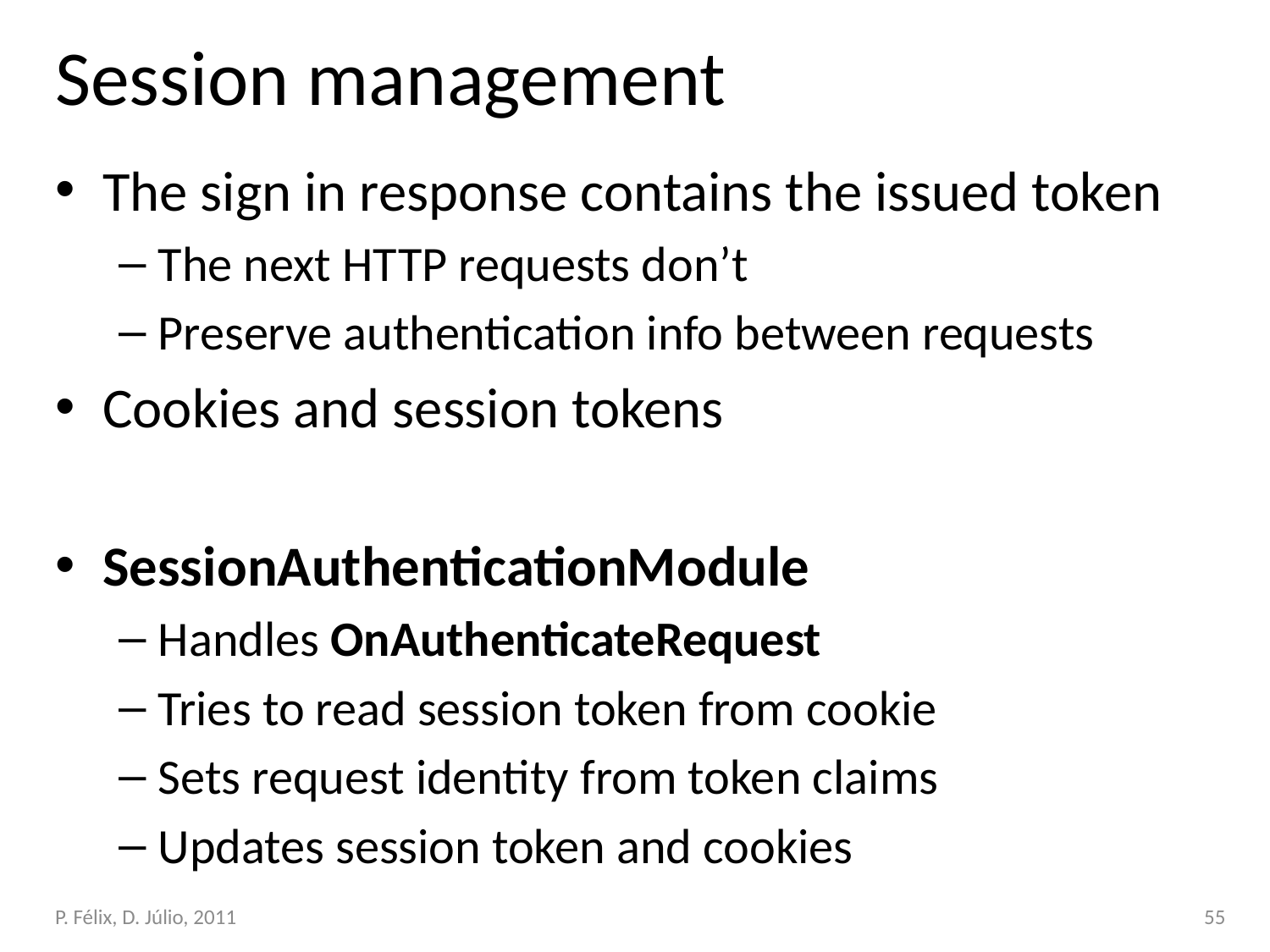

# Session management
The sign in response contains the issued token
The next HTTP requests don’t
Preserve authentication info between requests
Cookies and session tokens

SessionAuthenticationModule
Handles OnAuthenticateRequest
Tries to read session token from cookie
Sets request identity from token claims
Updates session token and cookies

P. Félix, D. Júlio, 2011
55